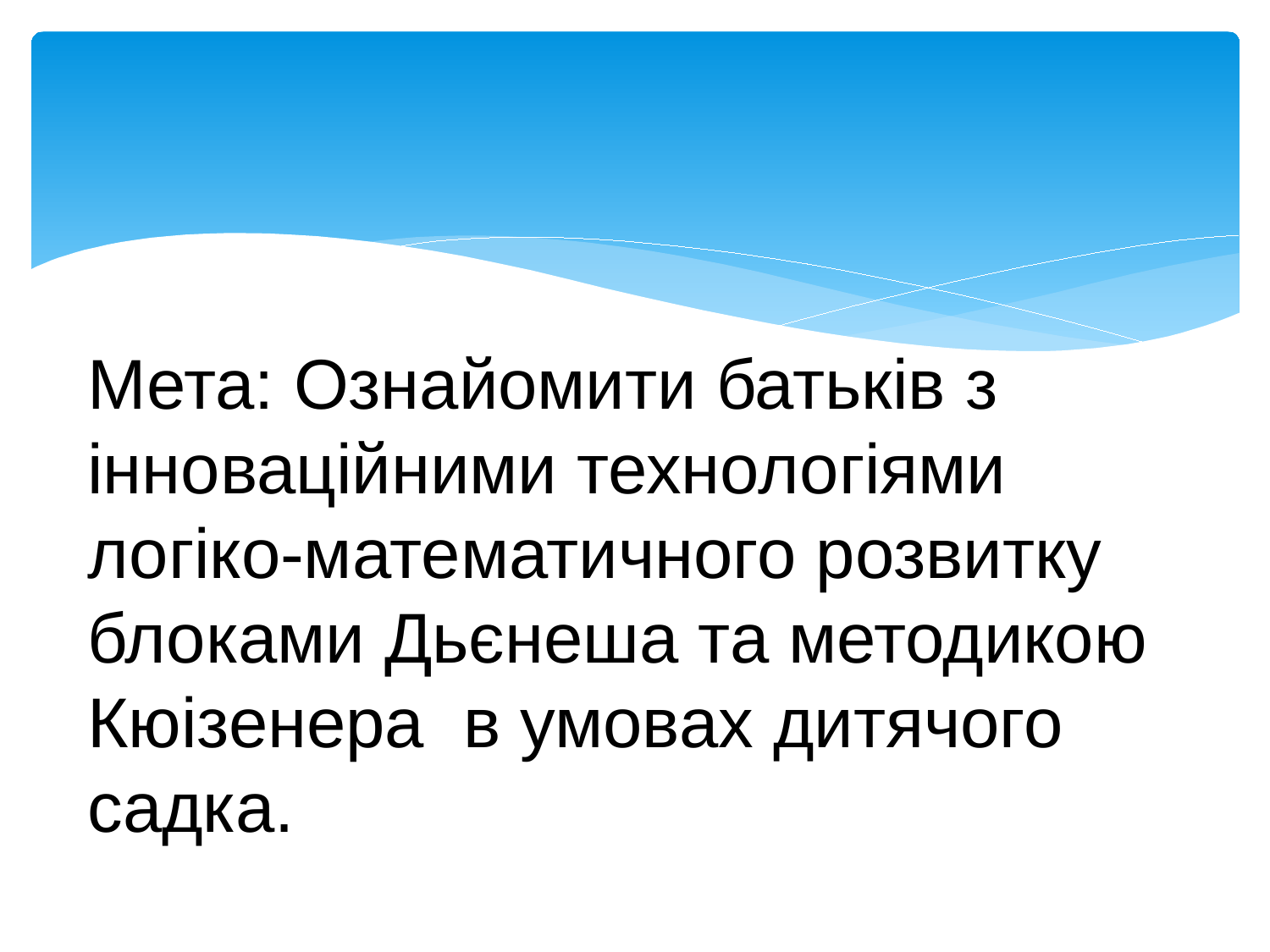

# Мета: Ознайомити батьків з інноваційними технологіями логіко-математичного розвитку блоками Дьєнеша та методикою  Кюізенера  в умовах дитячого садка.